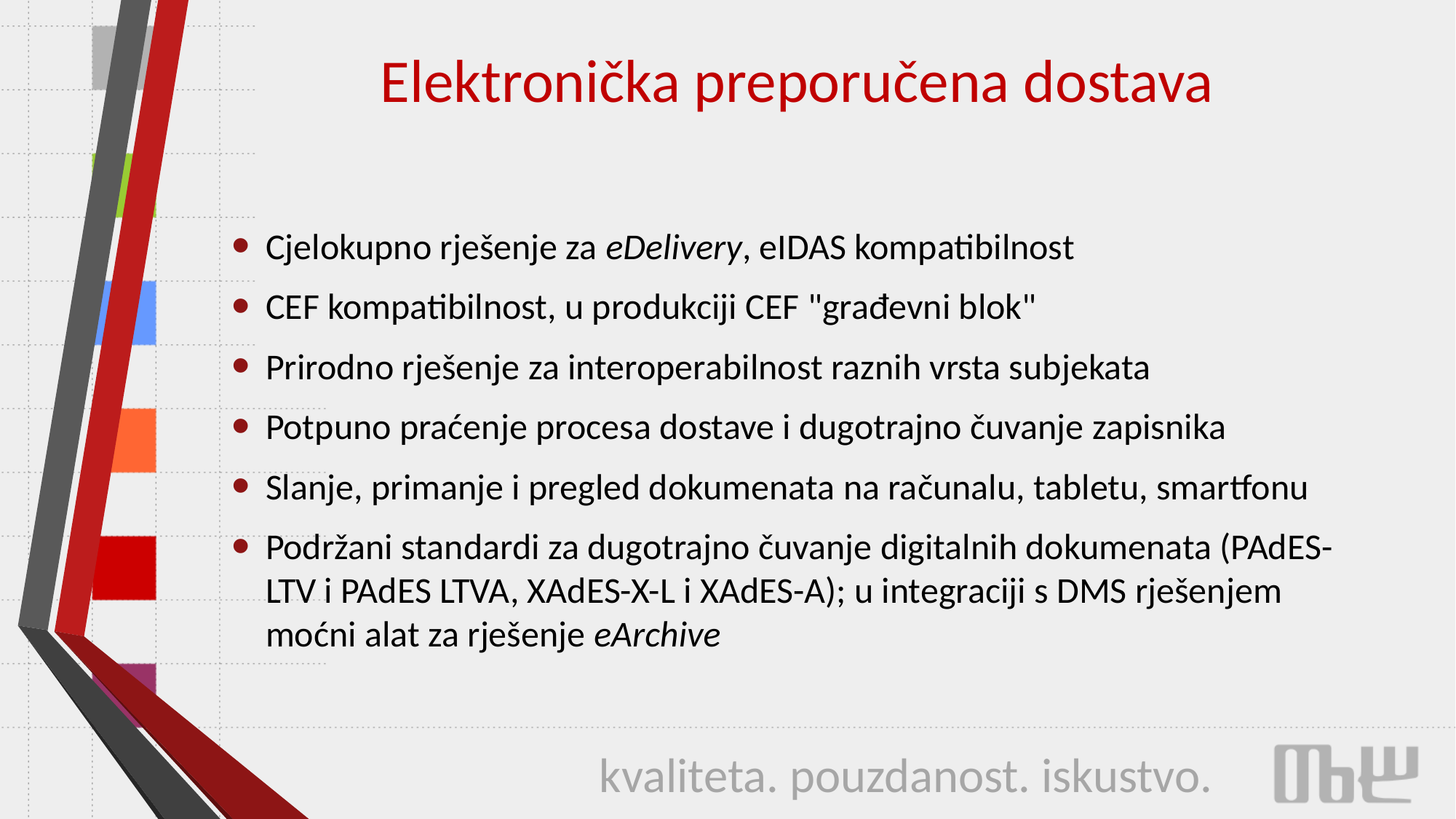

# Elektronička preporučena dostava
Cjelokupno rješenje za eDelivery, eIDAS kompatibilnost
CEF kompatibilnost, u produkciji CEF "građevni blok"
Prirodno rješenje za interoperabilnost raznih vrsta subjekata
Potpuno praćenje procesa dostave i dugotrajno čuvanje zapisnika
Slanje, primanje i pregled dokumenata na računalu, tabletu, smartfonu
Podržani standardi za dugotrajno čuvanje digitalnih dokumenata (PAdES-LTV i PAdES LTVA, XAdES-X-L i XAdES-A); u integraciji s DMS rješenjem moćni alat za rješenje eArchive
kvaliteta. pouzdanost. iskustvo.